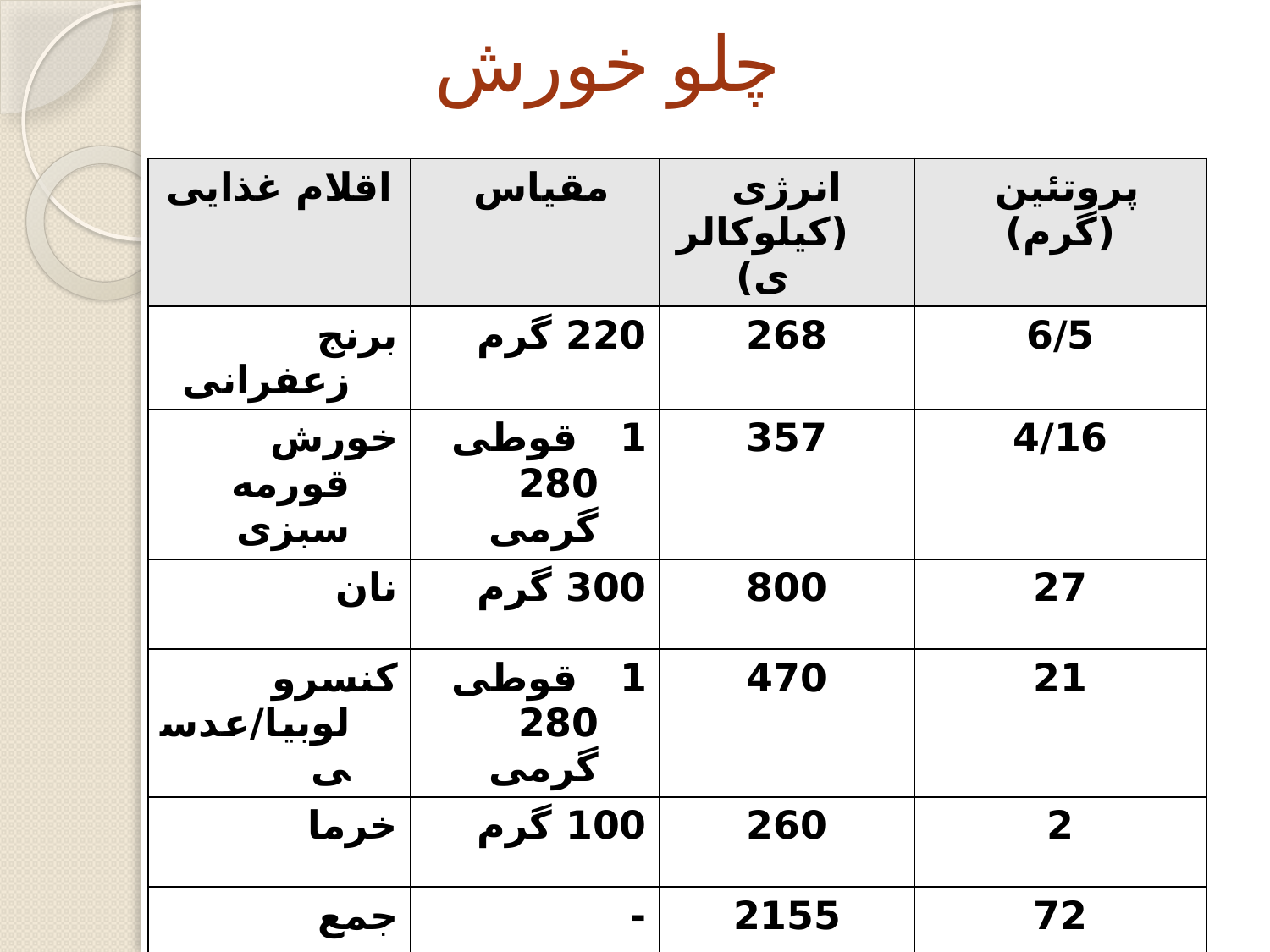

# چلو خورش
| اقلام غذایی | مقیاس | انرژی (کیلوکالری) | پروتئین (گرم) |
| --- | --- | --- | --- |
| برنج زعفرانی | 220 گرم | 268 | 6/5 |
| خورش قورمه سبزی | 1 قوطی 280 گرمی | 357 | 4/16 |
| نان | 300 گرم | 800 | 27 |
| کنسرو لوبیا/عدسی | 1 قوطی 280 گرمی | 470 | 21 |
| خرما | 100 گرم | 260 | 2 |
| جمع | - | 2155 | 72 |